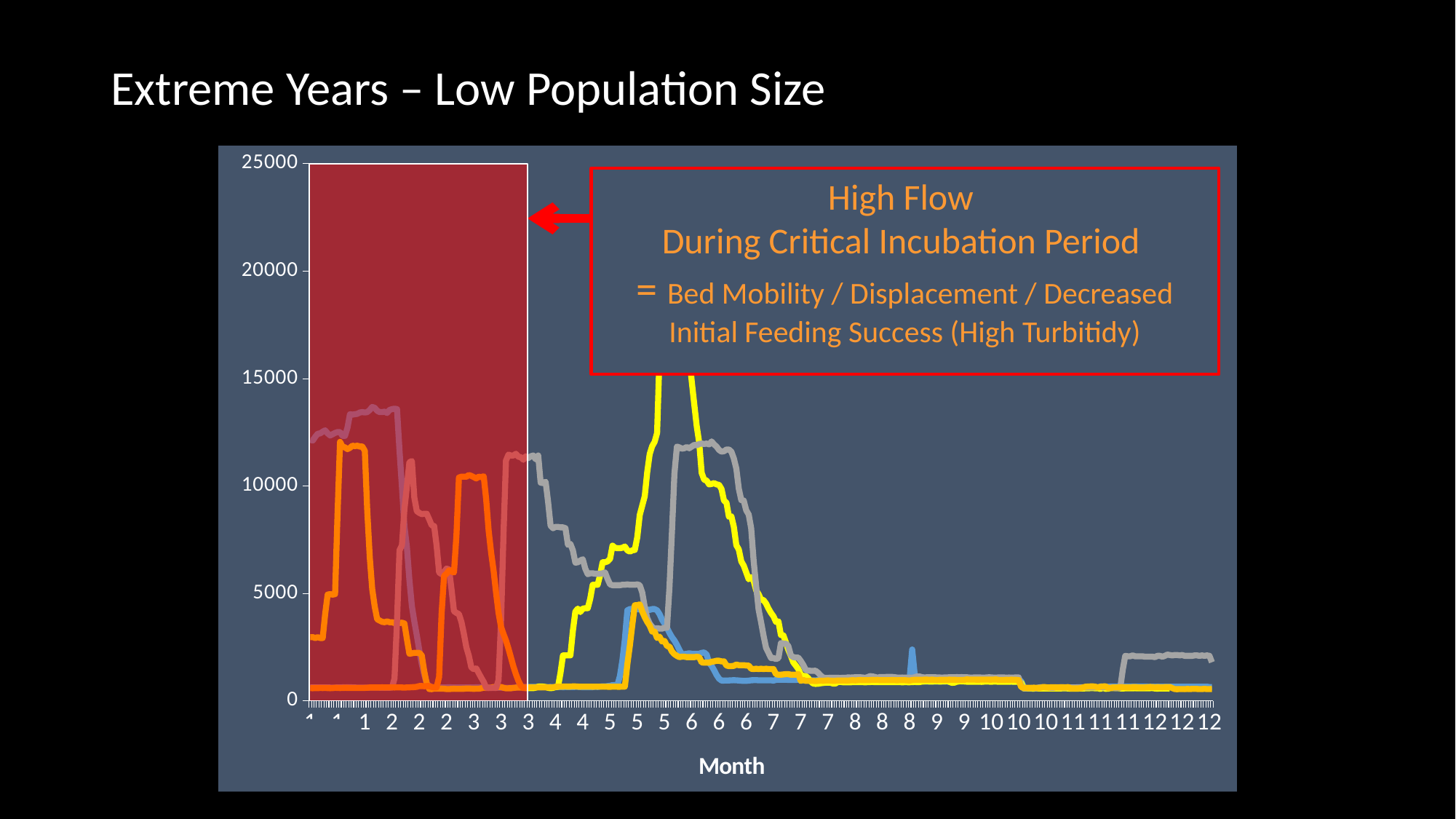

# Extreme Years – Low Population Size

[unsupported chart]

High Flow
During Critical Incubation Period
= Bed Mobility / Displacement / Decreased Initial Feeding Success (High Turbitidy)